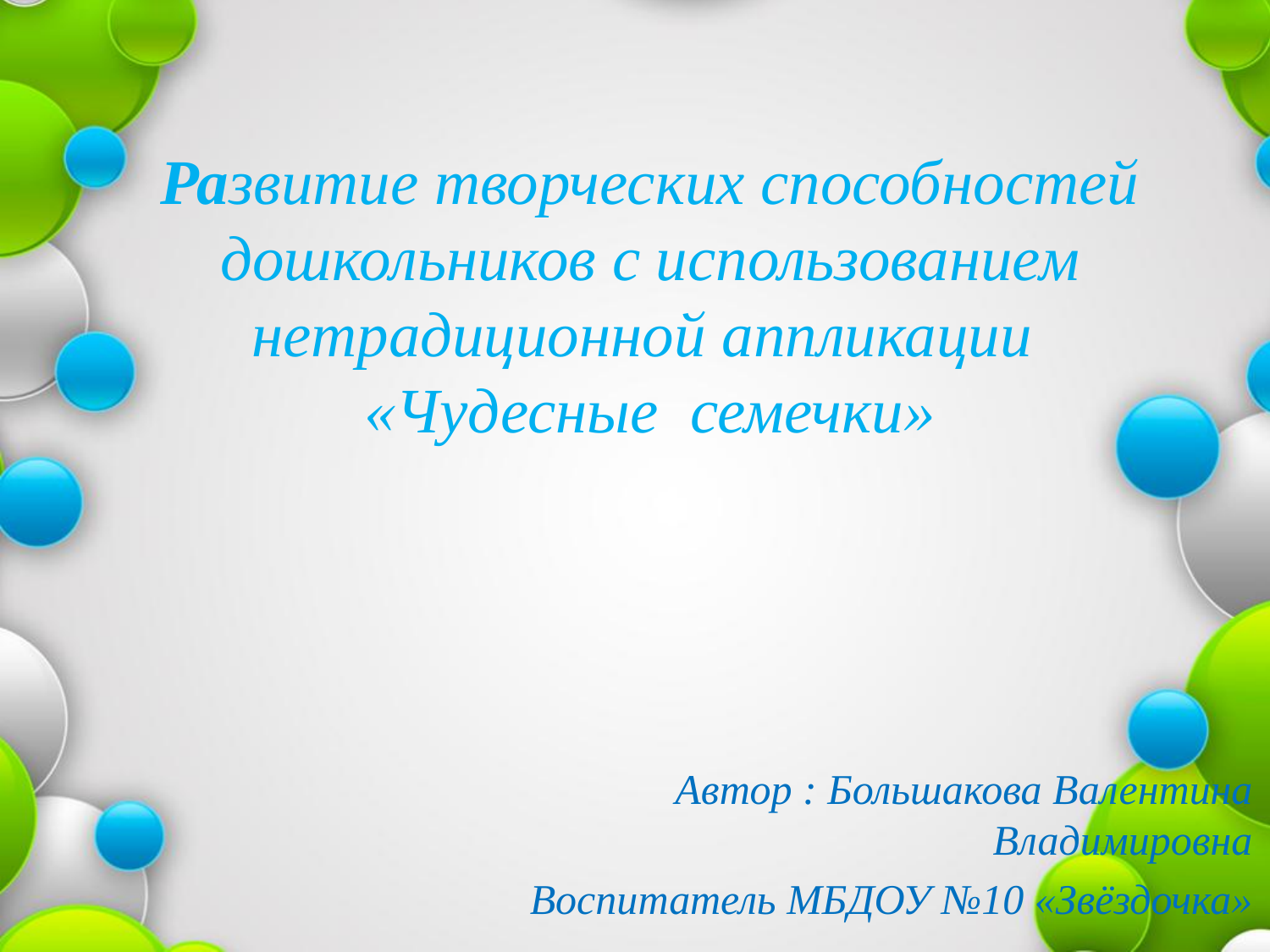

# Развитие творческих способностей дошкольников с использованием нетрадиционной аппликации «Чудесные  семечки»
Автор : Большакова Валентина Владимировна
Воспитатель МБДОУ №10 «Звёздочка»